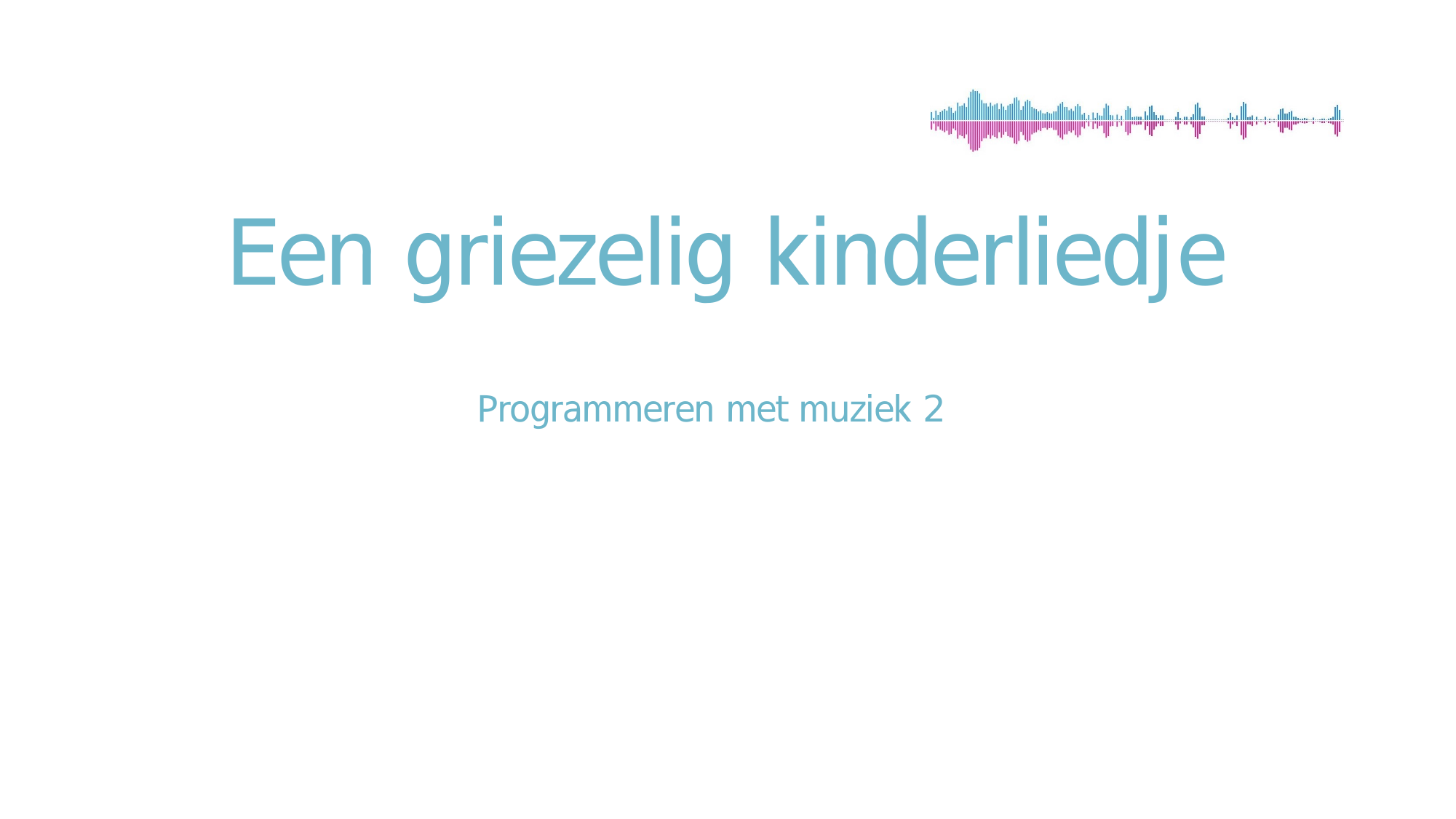

# Een griezelig kinderliedje
Programmeren met muziek 2